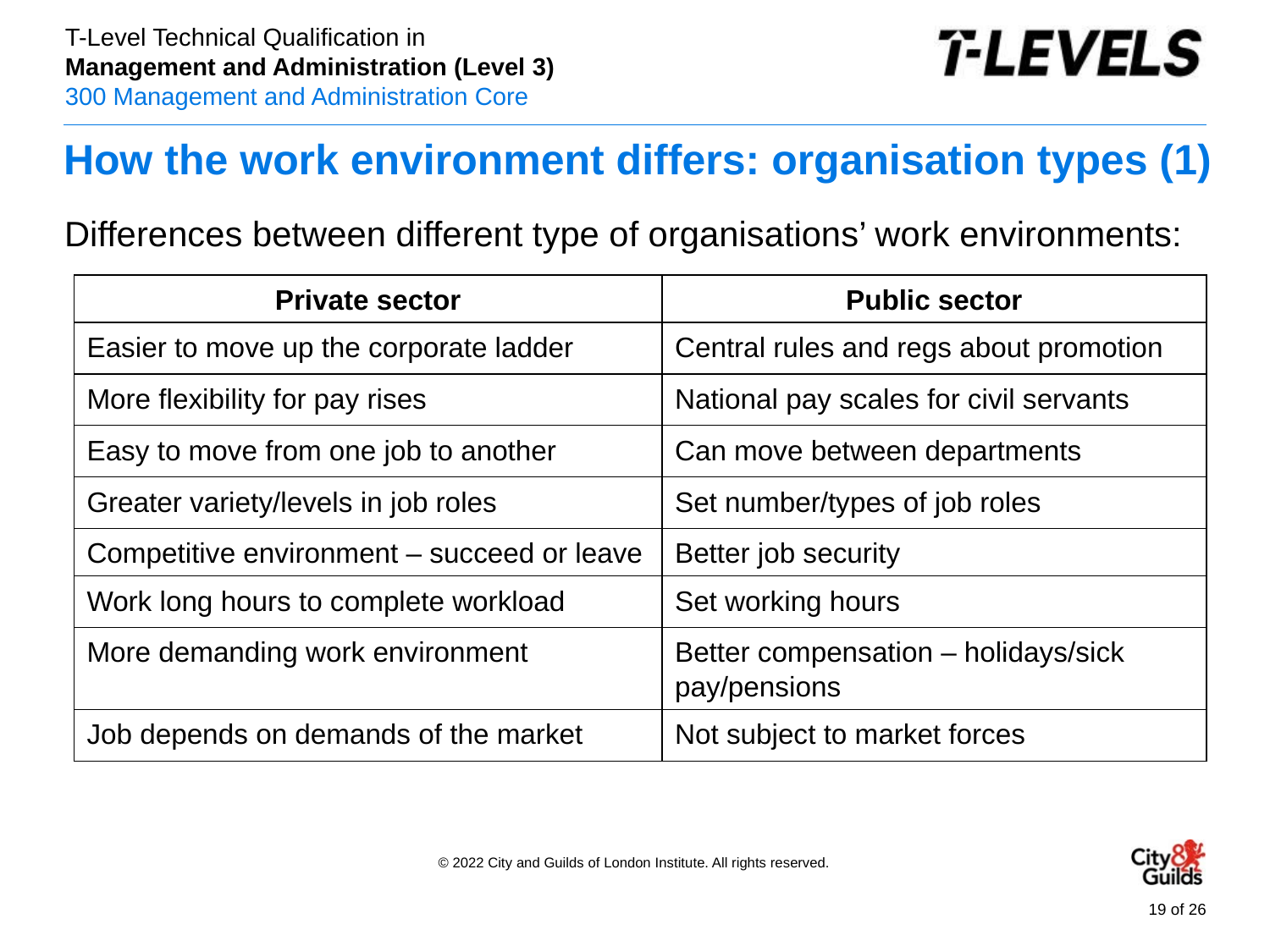

# How the work environment differs: organisation types (1)
  Differences between different type of organisations’ work environments:

| Private sector | Public sector |
| --- | --- |
| Easier to move up the corporate ladder | Central rules and regs about promotion |
| More flexibility for pay rises | National pay scales for civil servants |
| Easy to move from one job to another | Can move between departments |
| Greater variety/levels in job roles | Set number/types of job roles |
| Competitive environment – succeed or leave | Better job security |
| Work long hours to complete workload | Set working hours |
| More demanding work environment | Better compensation – holidays/sick pay/pensions |
| Job depends on demands of the market | Not subject to market forces |